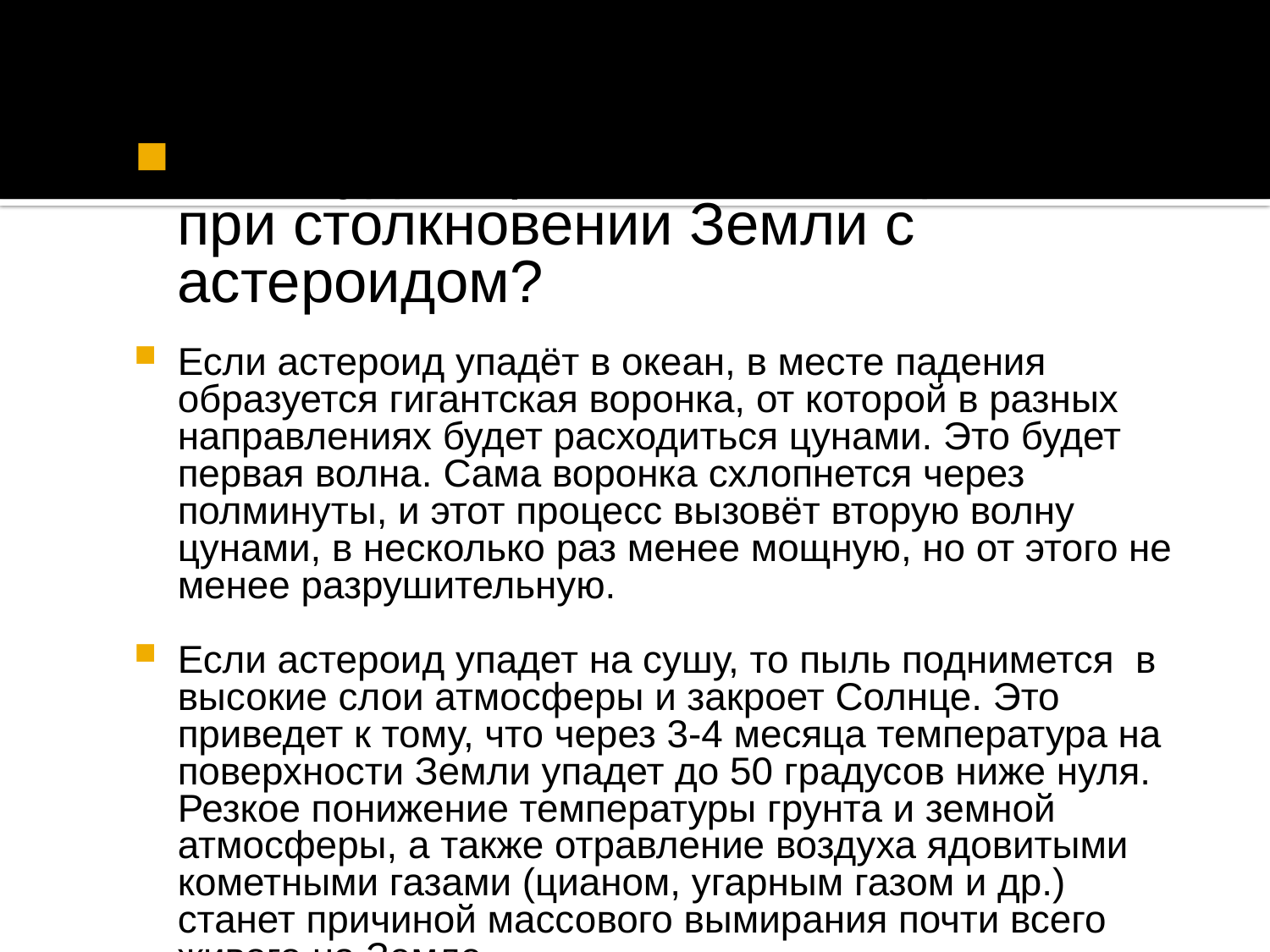

#
Как  будет протекать конец света при столкновении Земли с астероидом?
Если астероид упадёт в океан, в месте падения образуется гигантская воронка, от которой в разных направлениях будет расходиться цунами. Это будет первая волна. Сама воронка схлопнется через полминуты, и этот процесс вызовёт вторую волну цунами, в несколько раз менее мощную, но от этого не менее разрушительную.
Если астероид упадет на сушу, то пыль поднимется  в высокие слои атмосферы и закроет Солнце. Это приведет к тому, что через 3-4 месяца температура на поверхности Земли упадет до 50 градусов ниже нуля. Резкое понижение температуры грунта и земной атмосферы, а также отравление воздуха ядовитыми кометными газами (цианом, угарным газом и др.) станет причиной массового вымирания почти всего живого на Земле.